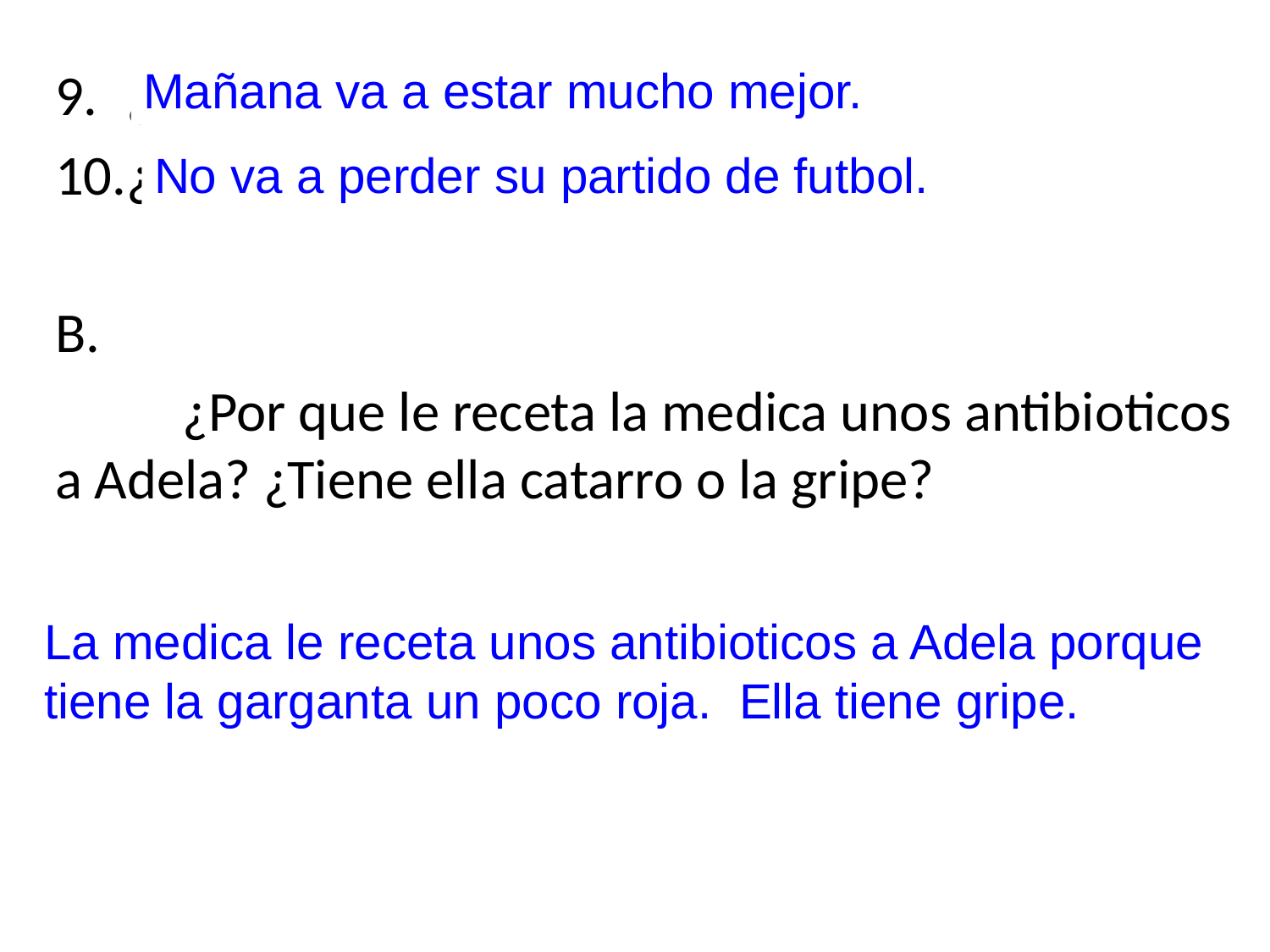

¿Como va a estar mañana?
¿Va a perder su partido de futbol?

B.
	¿Por que le receta la medica unos antibioticos a Adela? ¿Tiene ella catarro o la gripe?
Mañana va a estar mucho mejor.
No va a perder su partido de futbol.
La medica le receta unos antibioticos a Adela porque tiene la garganta un poco roja.  Ella tiene gripe.